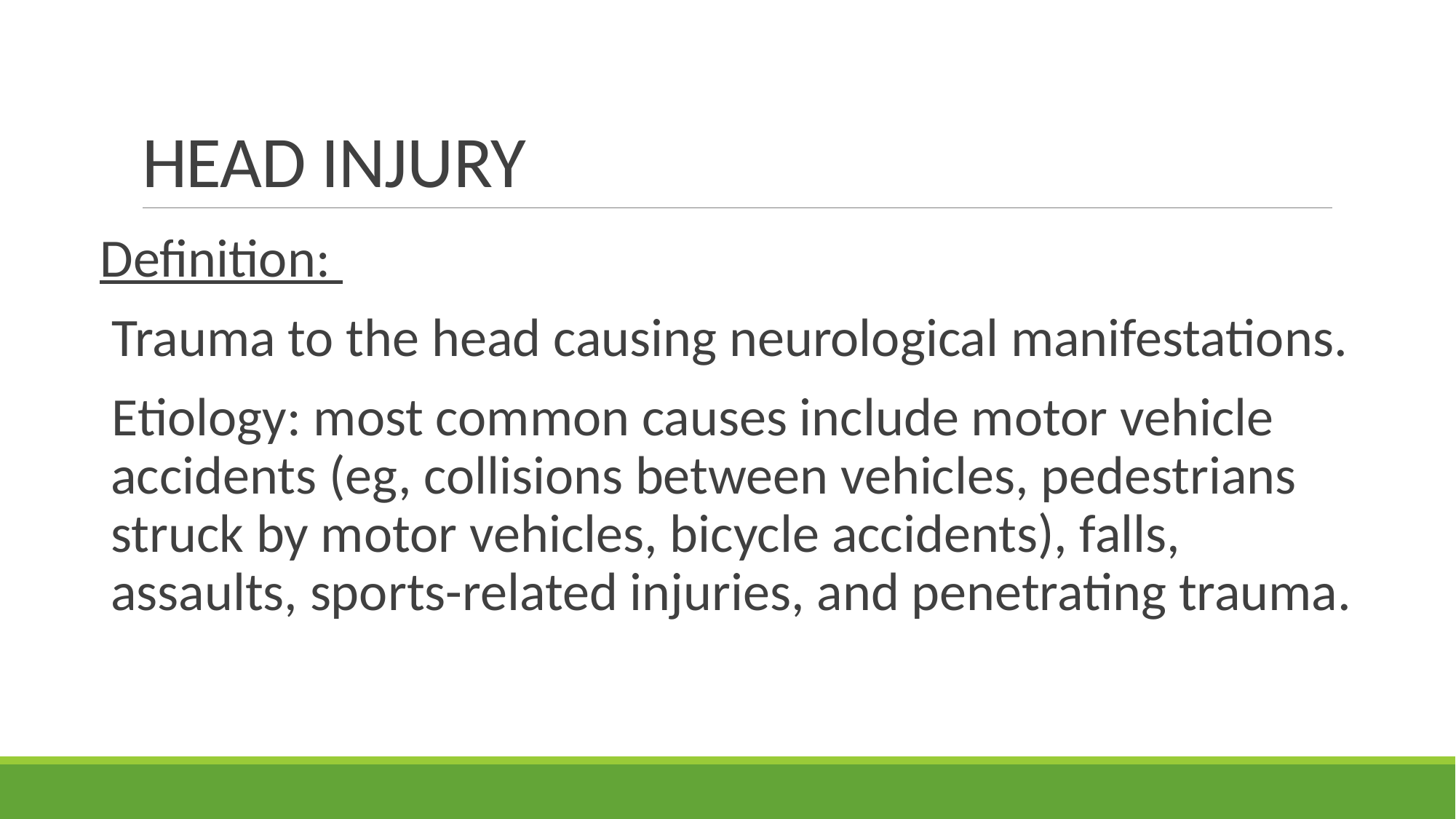

# HEAD INJURY
Definition:
Trauma to the head causing neurological manifestations.
Etiology: most common causes include motor vehicle accidents (eg, collisions between vehicles, pedestrians struck by motor vehicles, bicycle accidents), falls, assaults, sports-related injuries, and penetrating trauma.